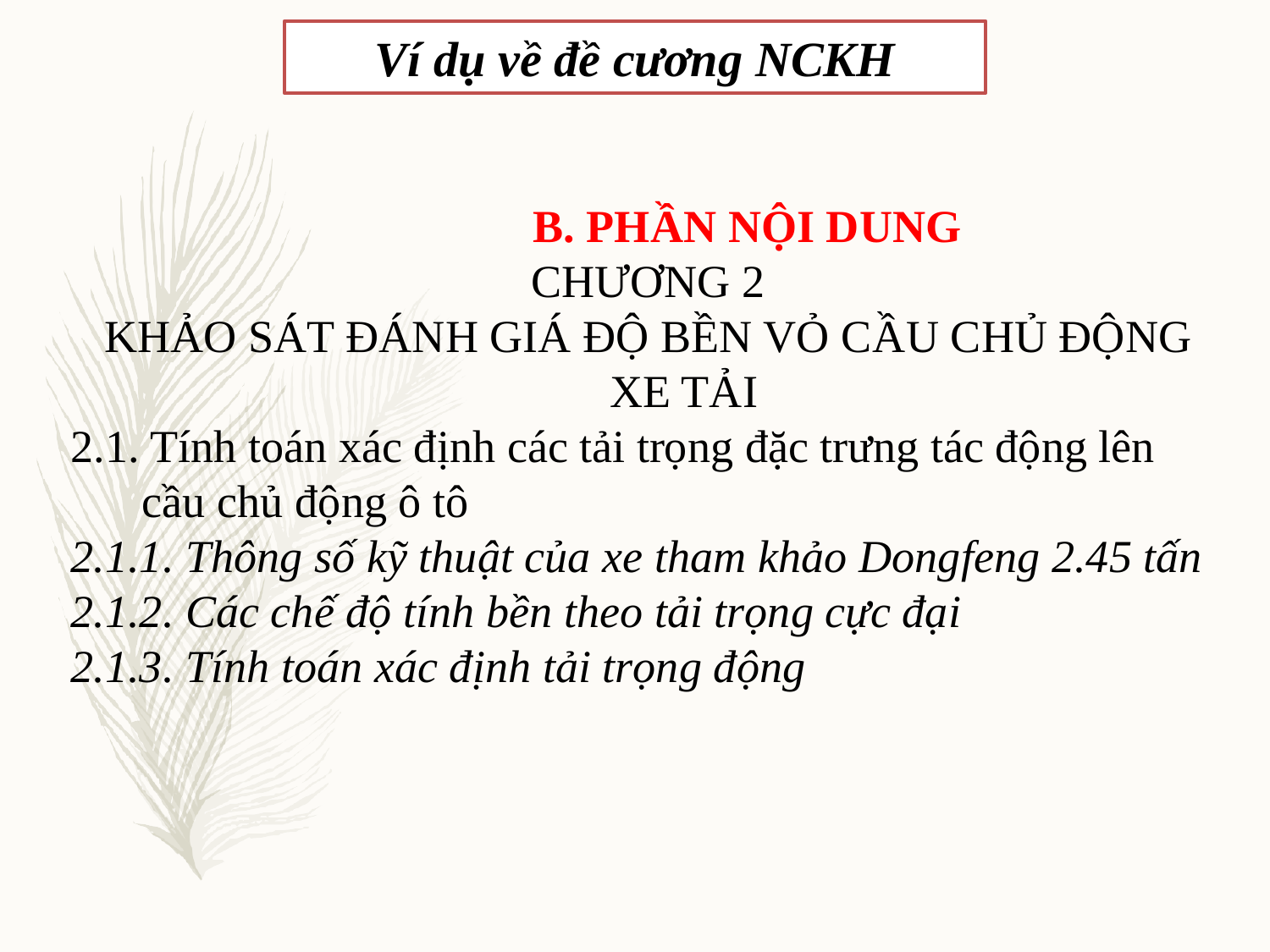

Ví dụ về đề cương NCKH
		B. PHẦN NỘI DUNG
CHƯƠNG 2
KHẢO SÁT ĐÁNH GIÁ ĐỘ BỀN VỎ CẦU CHỦ ĐỘNG XE TẢI
2.1. Tính toán xác định các tải trọng đặc trưng tác động lên cầu chủ động ô tô
2.1.1. Thông số kỹ thuật của xe tham khảo Dongfeng 2.45 tấn
2.1.2. Các chế độ tính bền theo tải trọng cực đại
2.1.3. Tính toán xác định tải trọng động